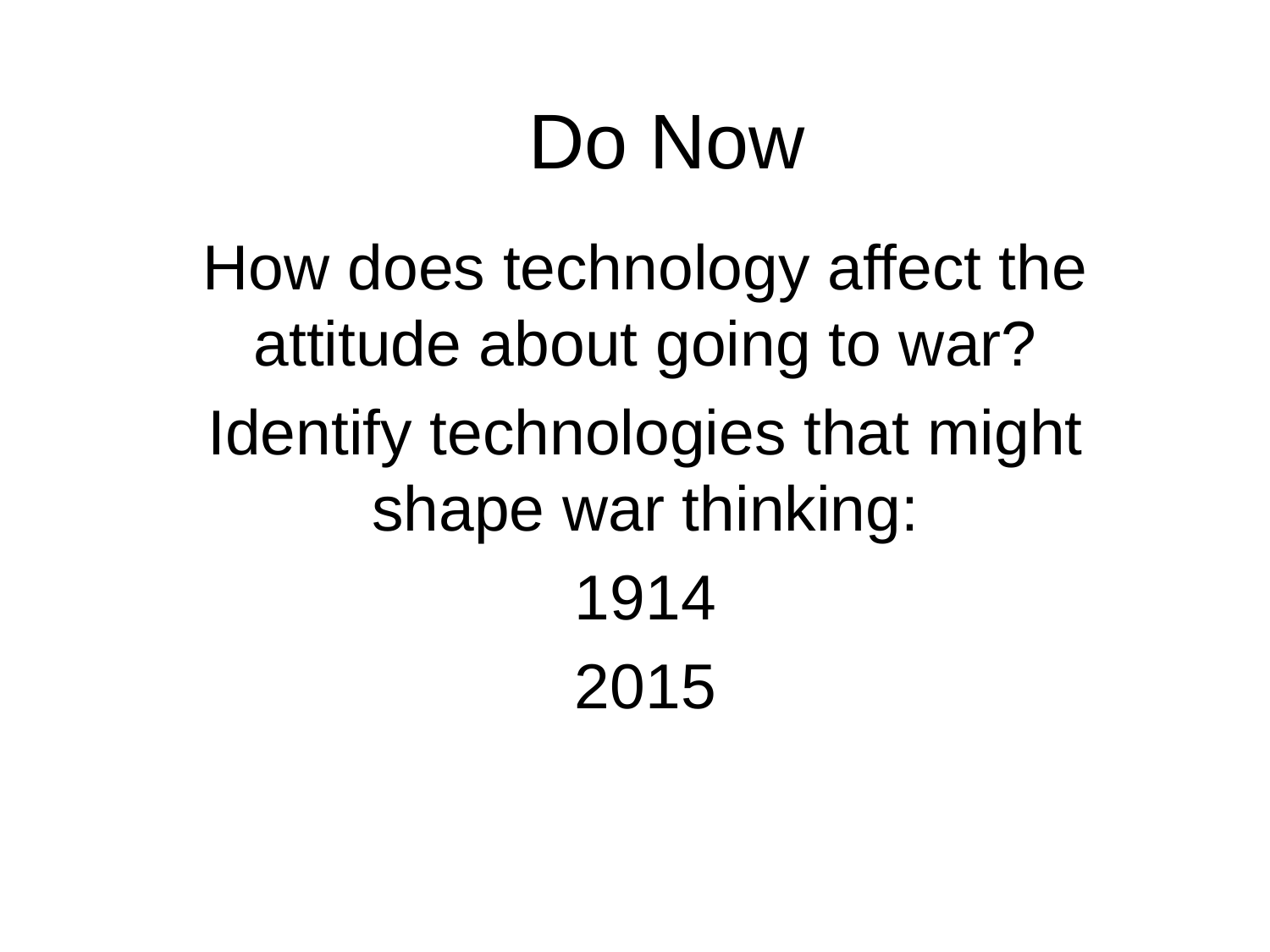

# Do Now
How does technology affect the attitude about going to war?
Identify technologies that might shape war thinking:
1914
2015